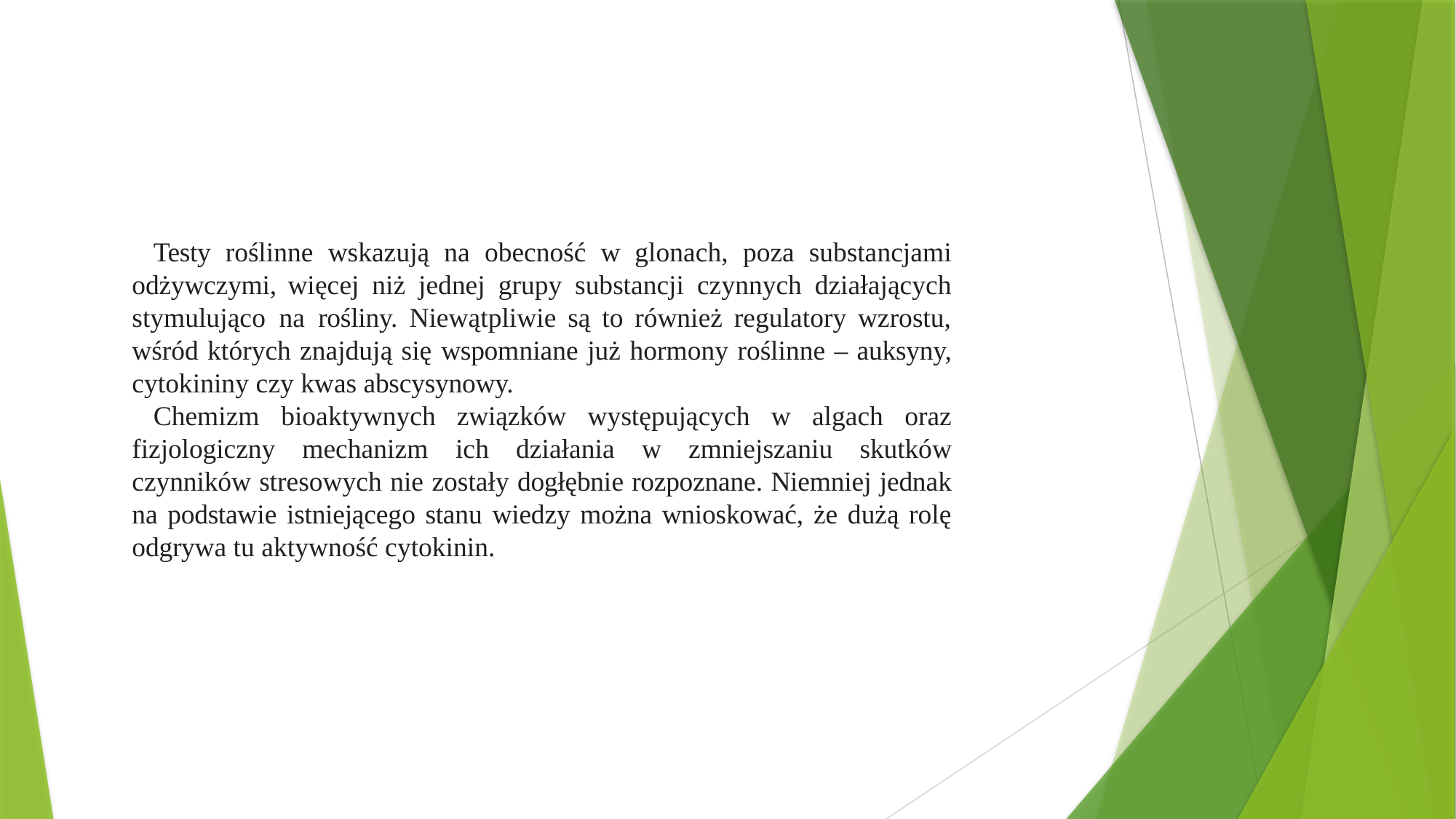

Testy roślinne wskazują na obecność w glonach, poza substancjami odżywczymi, więcej niż jednej grupy substancji czynnych działających stymulująco na rośliny. Niewątpliwie są to również regulatory wzrostu, wśród których znajdują się wspomniane już hormony roślinne – auksyny, cytokininy czy kwas abscysynowy.
Chemizm bioaktywnych związków występujących w algach oraz fizjologiczny mechanizm ich działania w zmniejszaniu skutków czynników stresowych nie zostały dogłębnie rozpoznane. Niemniej jednak na podstawie istniejącego stanu wiedzy można wnioskować, że dużą rolę odgrywa tu aktywność cytokinin.